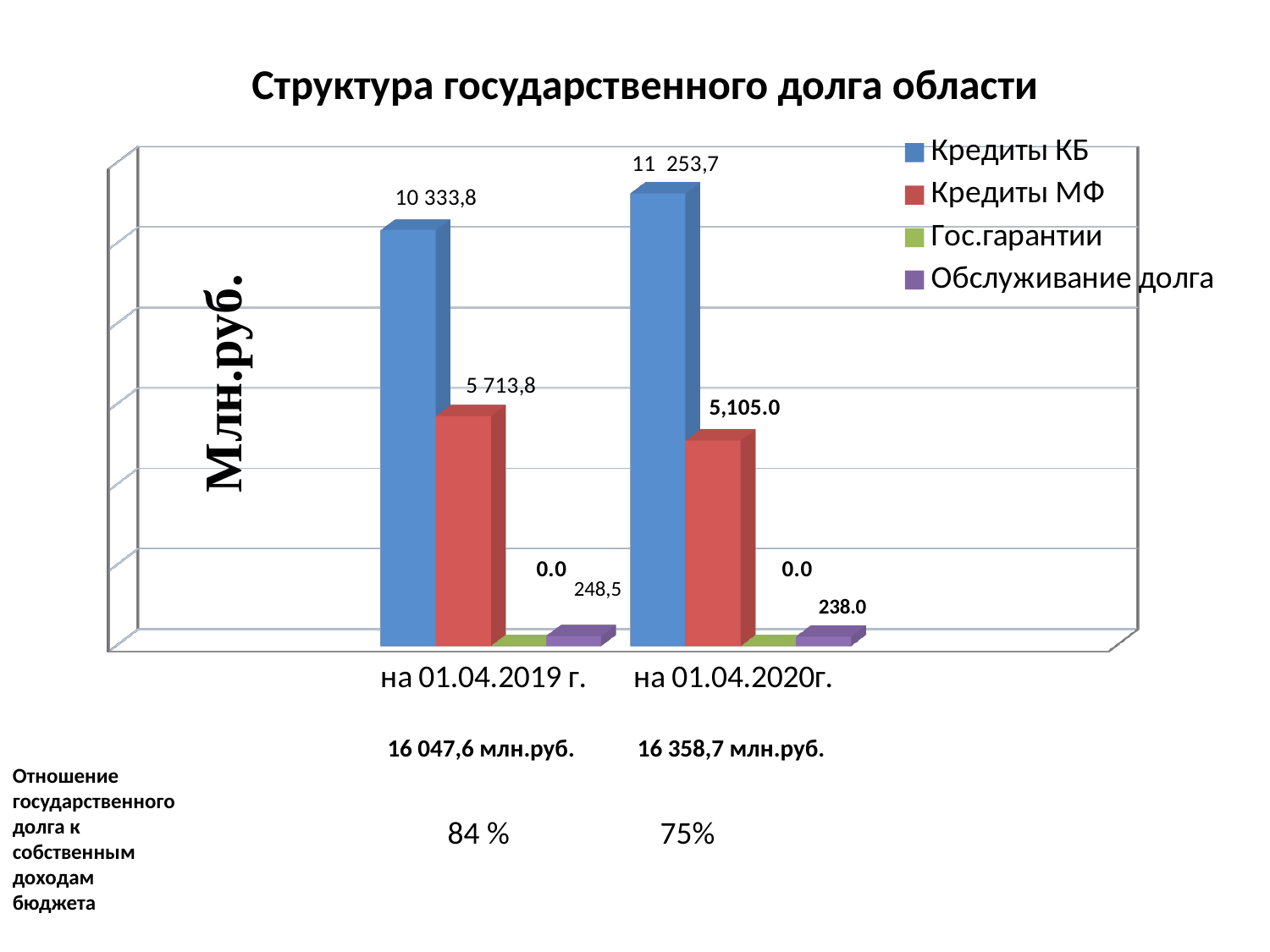

# Структура государственного долга области

[unsupported chart]

16 047,6 млн.руб.
16 358,7 млн.руб.
Отношение государственного долга к собственным доходам бюджета
84 %                     75%